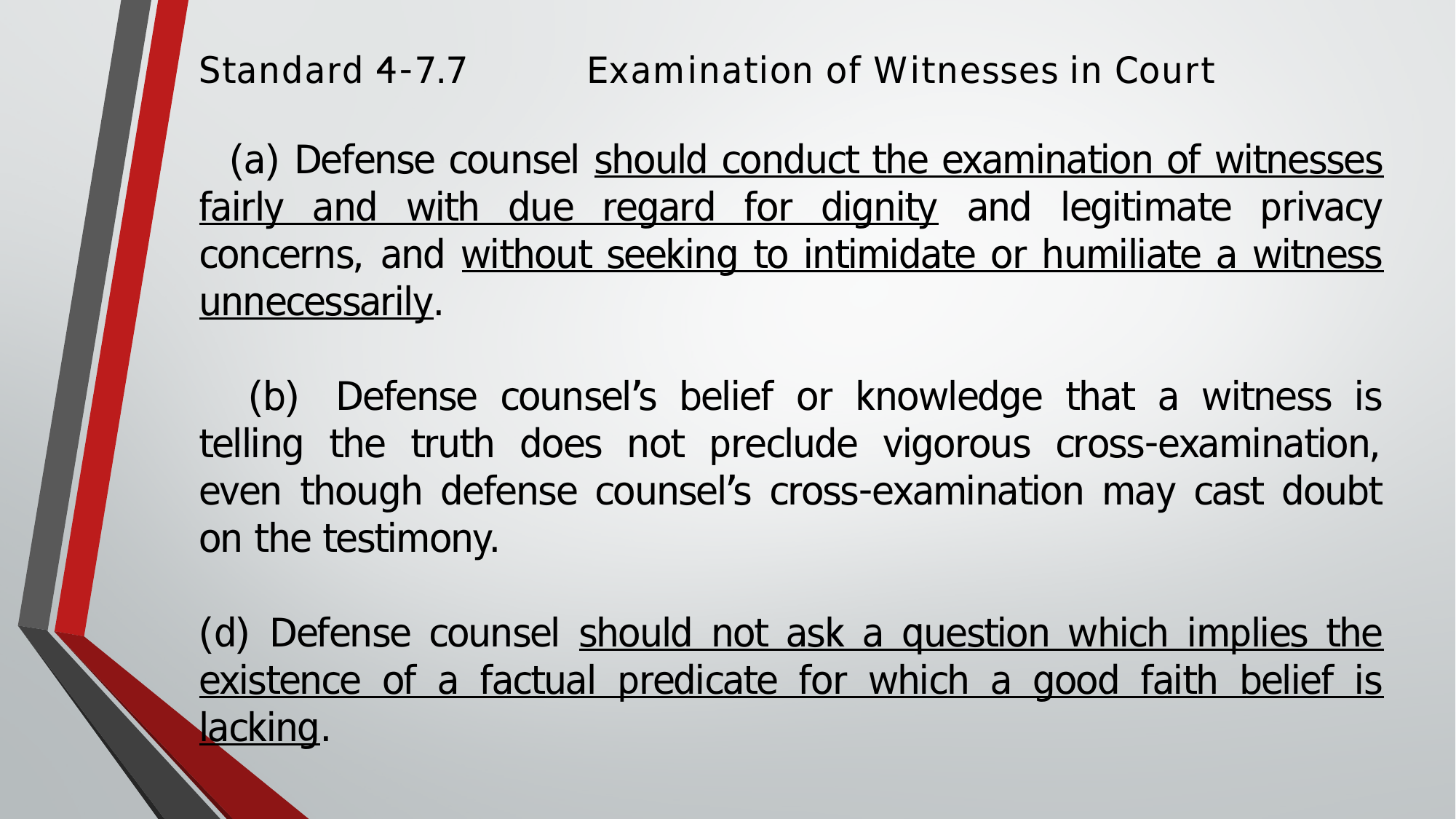

Standard 4-7.7           Examination of Witnesses in Court

    (a) Defense counsel should conduct the examination of witnesses fairly and with due regard for dignity and legitimate privacy concerns, and without seeking to intimidate or humiliate a witness unnecessarily.

    (b)  Defense counsel’s belief or knowledge that a witness is telling the truth does not preclude vigorous cross-examination, even though defense counsel’s cross-examination may cast doubt on the testimony.

(d) Defense counsel should not ask a question which implies the existence of a factual predicate for which a good faith belief is lacking.